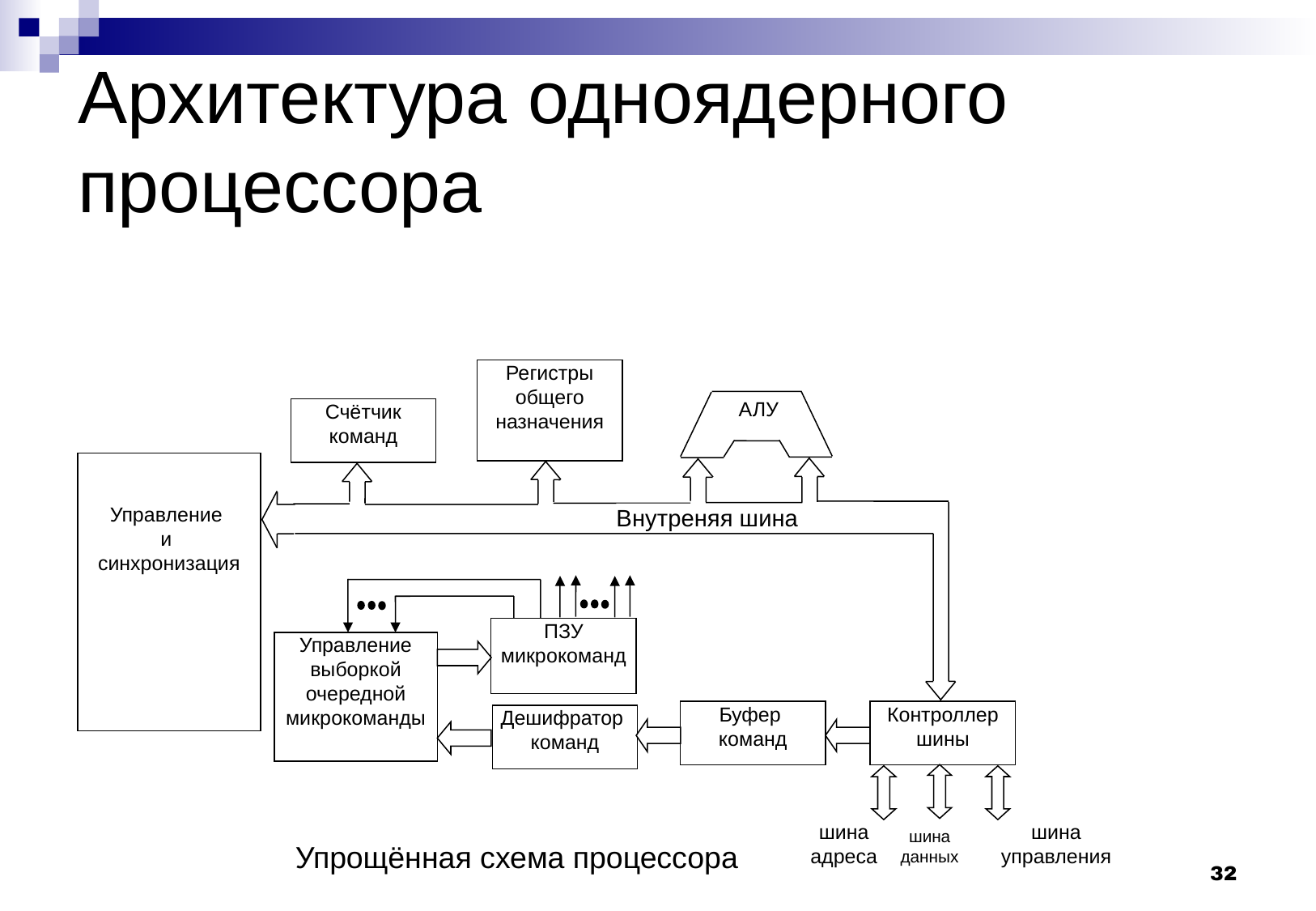

# Архитектура одноядерного процессора

Регистры
общего
назначения

АЛУ
Счётчик
команд

Управление
и
синхронизация

Внутреняя шина

ПЗУ
микрокоманд

Управление выборкой очередной микрокоманды

Буфер
команд

Контроллер
шины

Дешифратор
команд

шина адреса
шина управления
шина данных
32
Упрощённая схема процессора